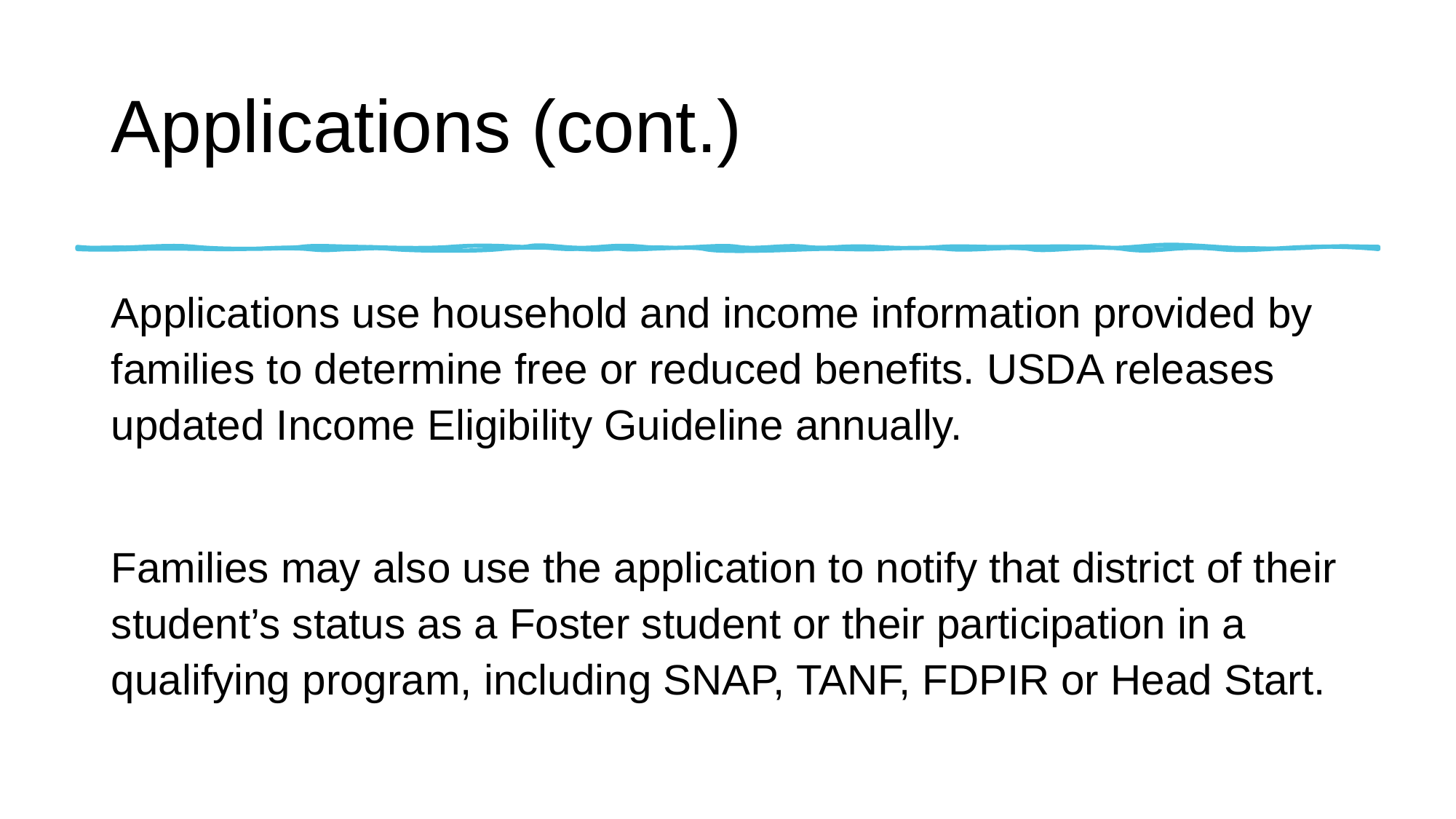

# Applications (cont.)
Applications use household and income information provided by families to determine free or reduced benefits. USDA releases updated Income Eligibility Guideline annually.

Families may also use the application to notify that district of their student’s status as a Foster student or their participation in a qualifying program, including SNAP, TANF, FDPIR or Head Start.